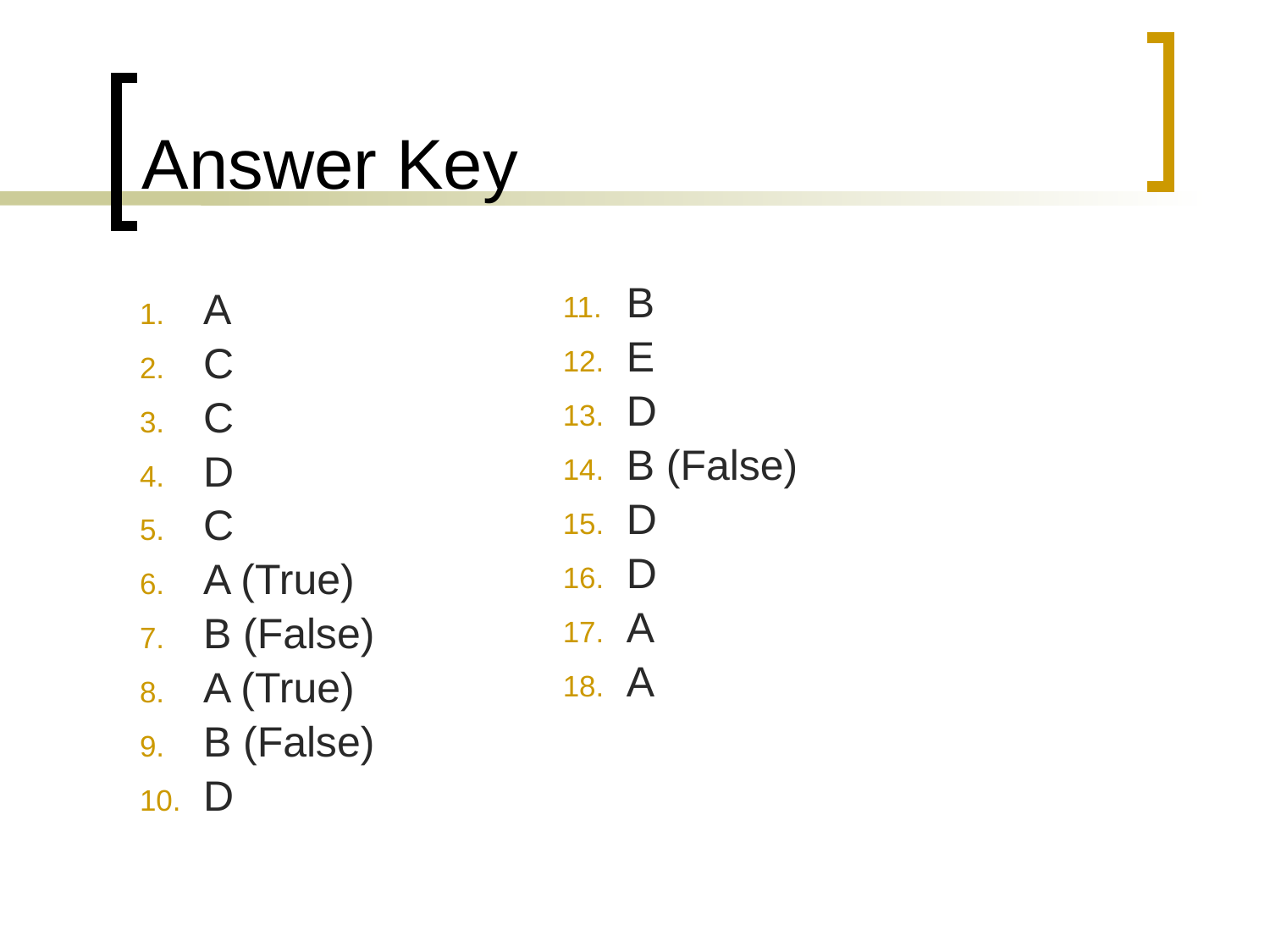

# Answer Key

A
C
C
D
C
A (True)
B (False)
A (True)
B (False)
D

B
E
D
B (False)
D
D
A
A